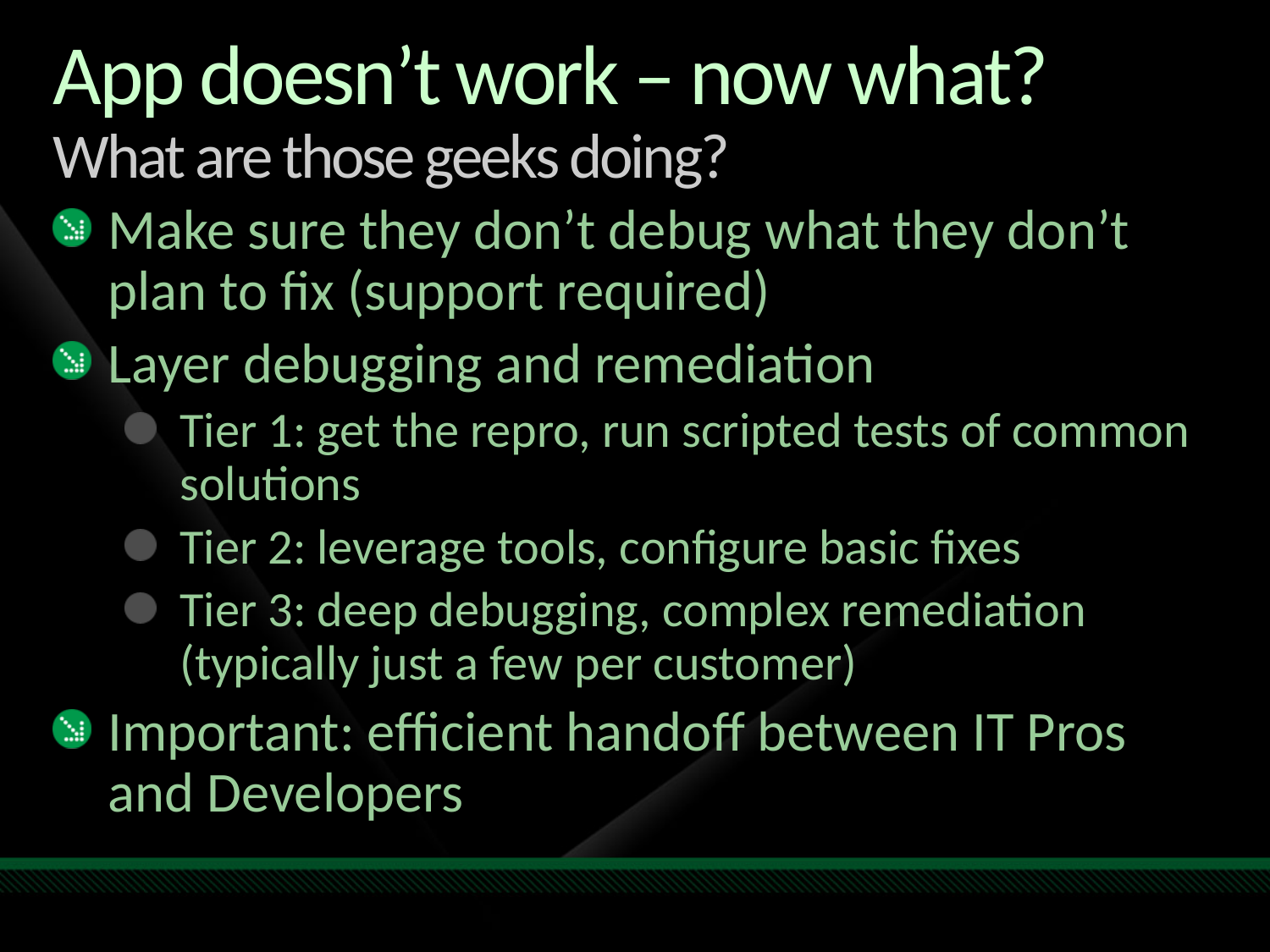

# App doesn’t work – now what? What are those geeks doing?
Make sure they don’t debug what they don’t plan to fix (support required)
Layer debugging and remediation
Tier 1: get the repro, run scripted tests of common solutions
Tier 2: leverage tools, configure basic fixes
Tier 3: deep debugging, complex remediation (typically just a few per customer)
Important: efficient handoff between IT Pros
and Developers